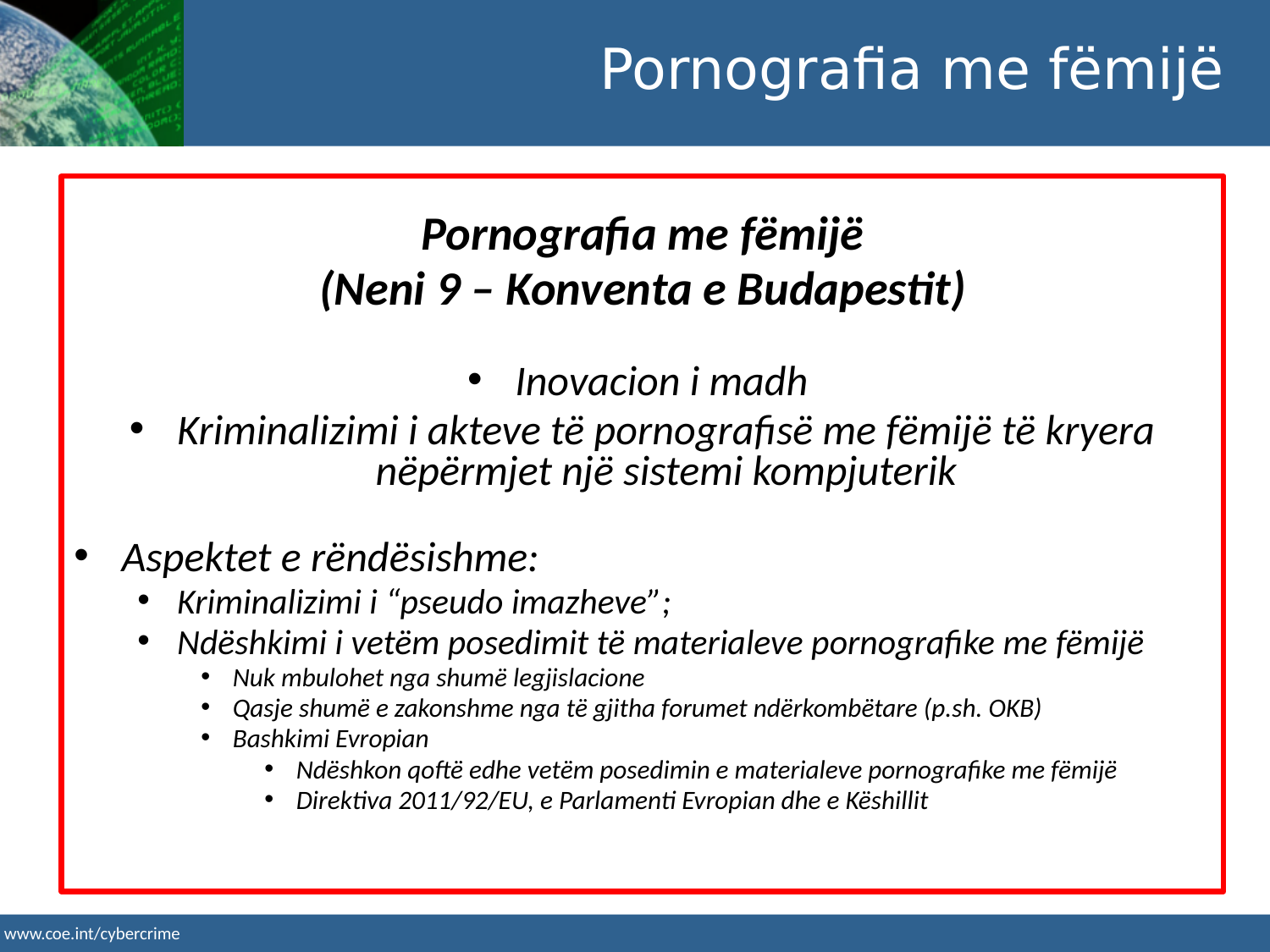

Pornografia me fëmijë

Pornografia me fëmijë
(Neni 9 – Konventa e Budapestit)

Inovacion i madh
Kriminalizimi i akteve të pornografisë me fëmijë të kryera nëpërmjet një sistemi kompjuterik

Aspektet e rëndësishme:
Kriminalizimi i “pseudo imazheve”;
Ndëshkimi i vetëm posedimit të materialeve pornografike me fëmijë
Nuk mbulohet nga shumë legjislacione
Qasje shumë e zakonshme nga të gjitha forumet ndërkombëtare (p.sh. OKB)
Bashkimi Evropian
Ndëshkon qoftë edhe vetëm posedimin e materialeve pornografike me fëmijë
Direktiva 2011/92/EU, e Parlamenti Evropian dhe e Këshillit